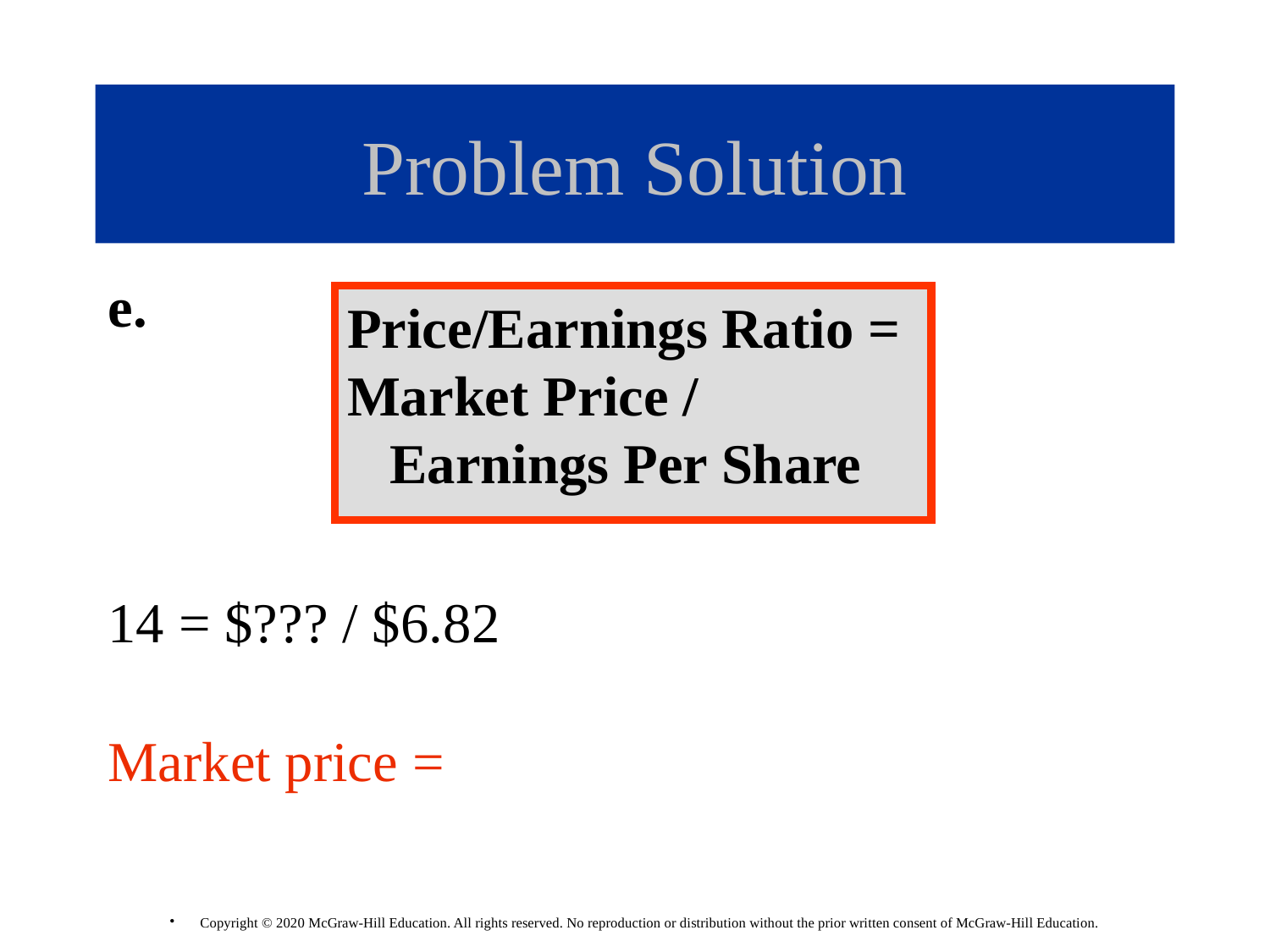

# Problem Solution
e.

14 = $??? / $6.82

Market price =

Price/Earnings Ratio = Market Price /                   Earnings Per Share